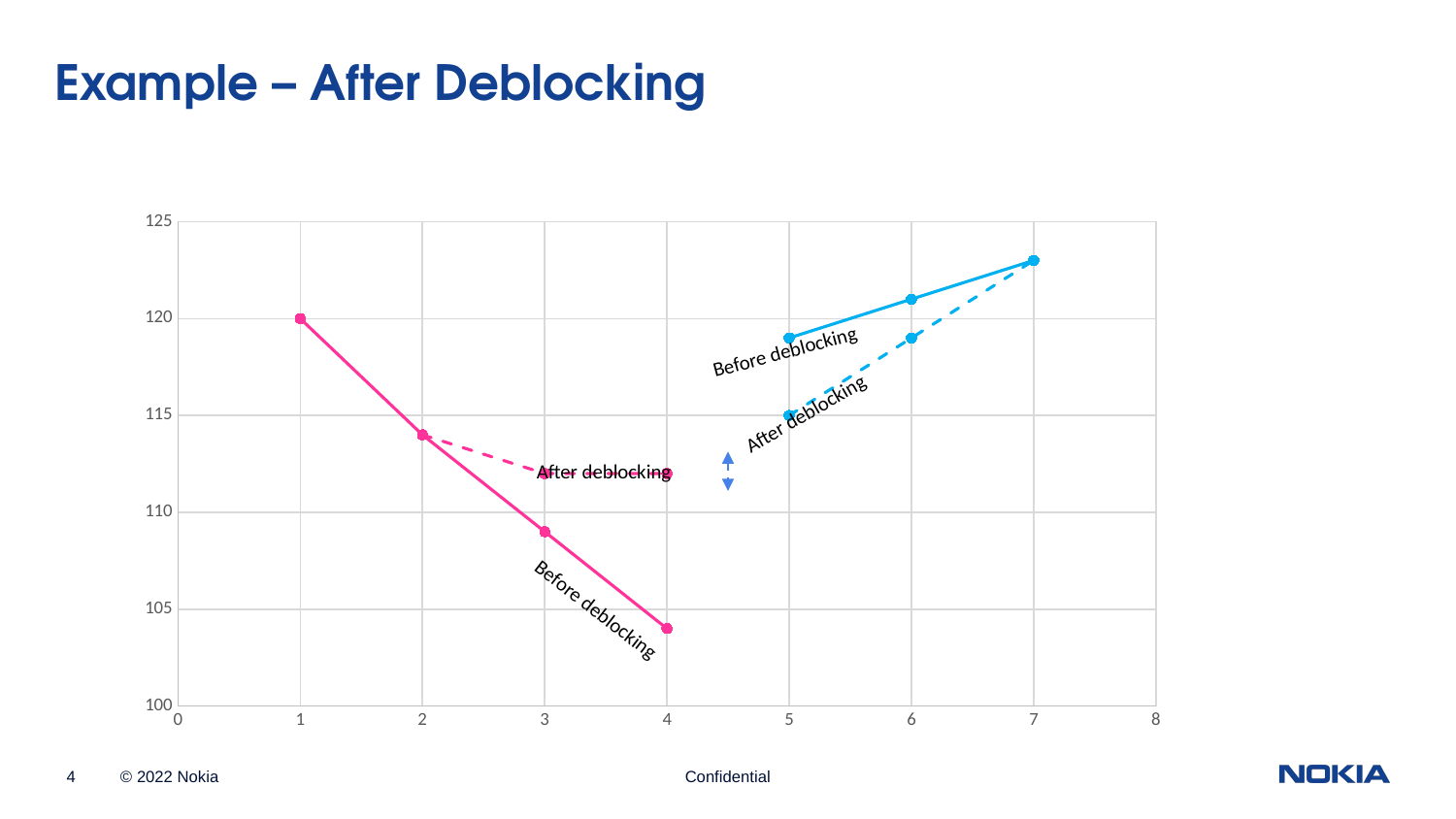

Example – After Deblocking

### Chart:

| Category |  |  |  |  |
|---|---|---|---|---|
Before deblocking
After deblocking
After deblocking
Before deblocking
Confidential